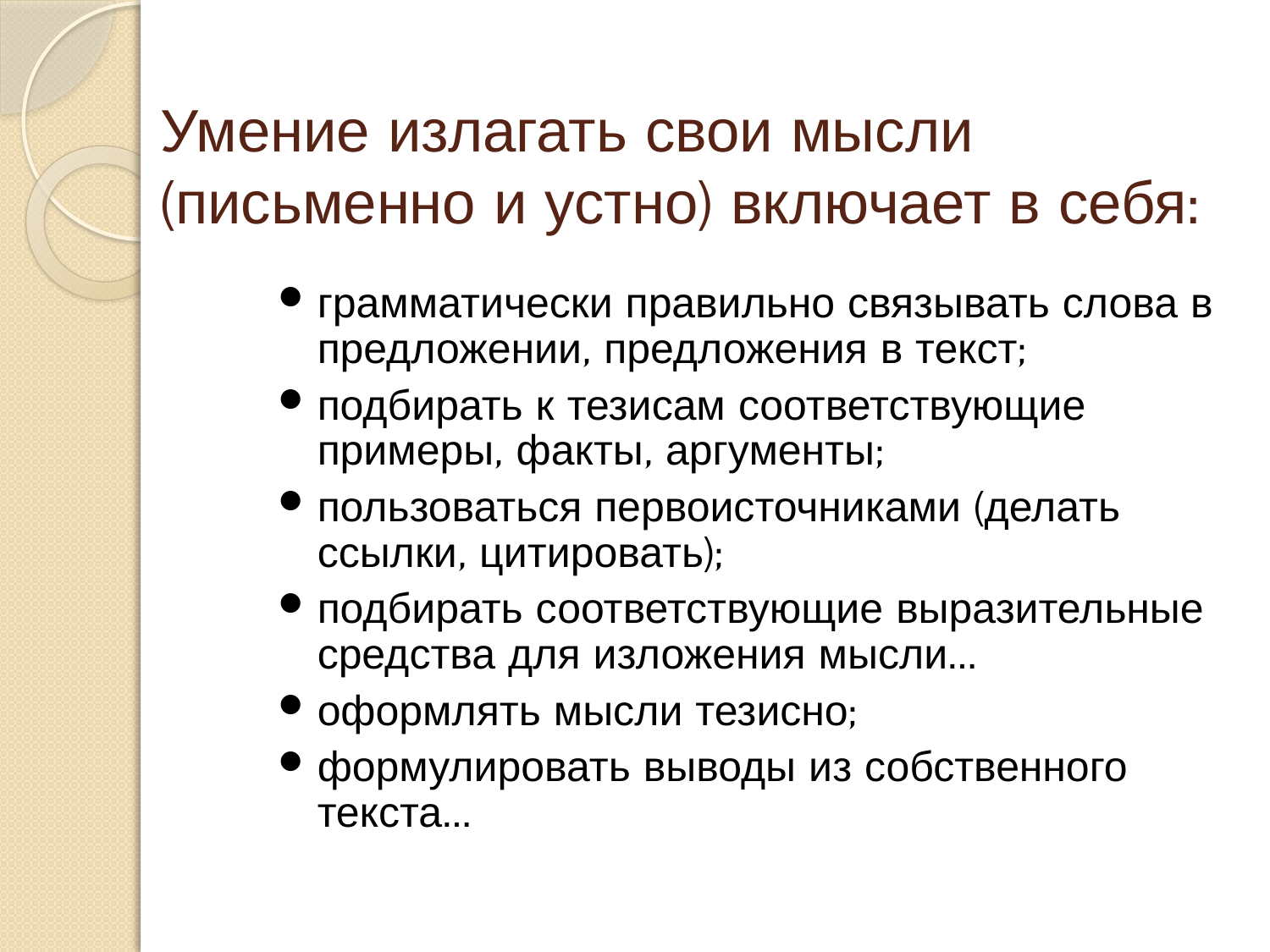

# Умение излагать свои мысли (письменно и устно) включает в себя:
грамматически правильно связывать слова в предложении, предложения в текст;
подбирать к тезисам соответствующие примеры, факты, аргументы;
пользоваться первоисточниками (делать ссылки, цитировать);
подбирать соответствующие выразительные средства для изложения мысли…
оформлять мысли тезисно;
формулировать выводы из собственного текста…